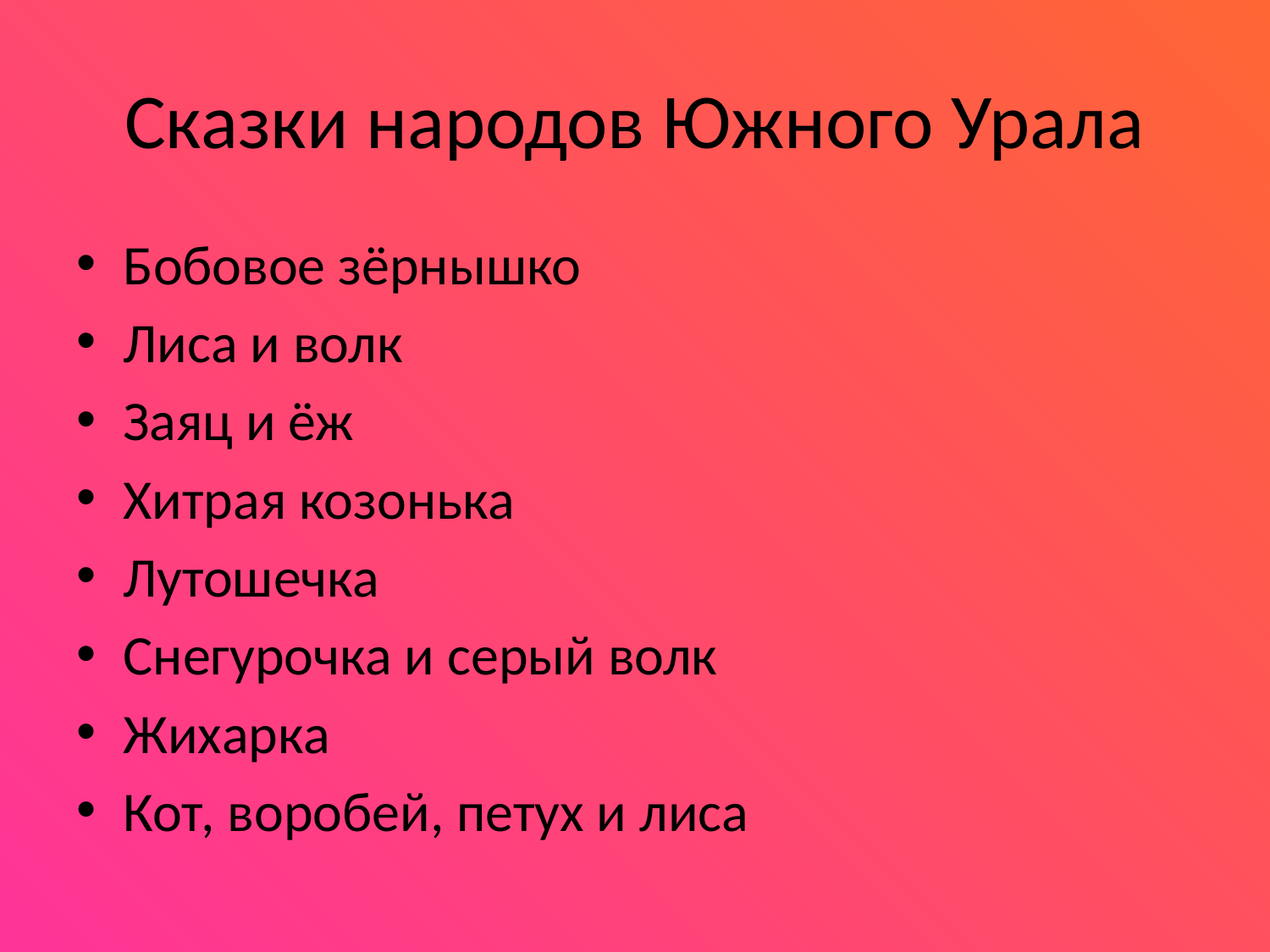

# Сказки народов Южного Урала
Бобовое зёрнышко
Лиса и волк
Заяц и ёж
Хитрая козонька
Лутошечка
Снегурочка и серый волк
Жихарка
Кот, воробей, петух и лиса